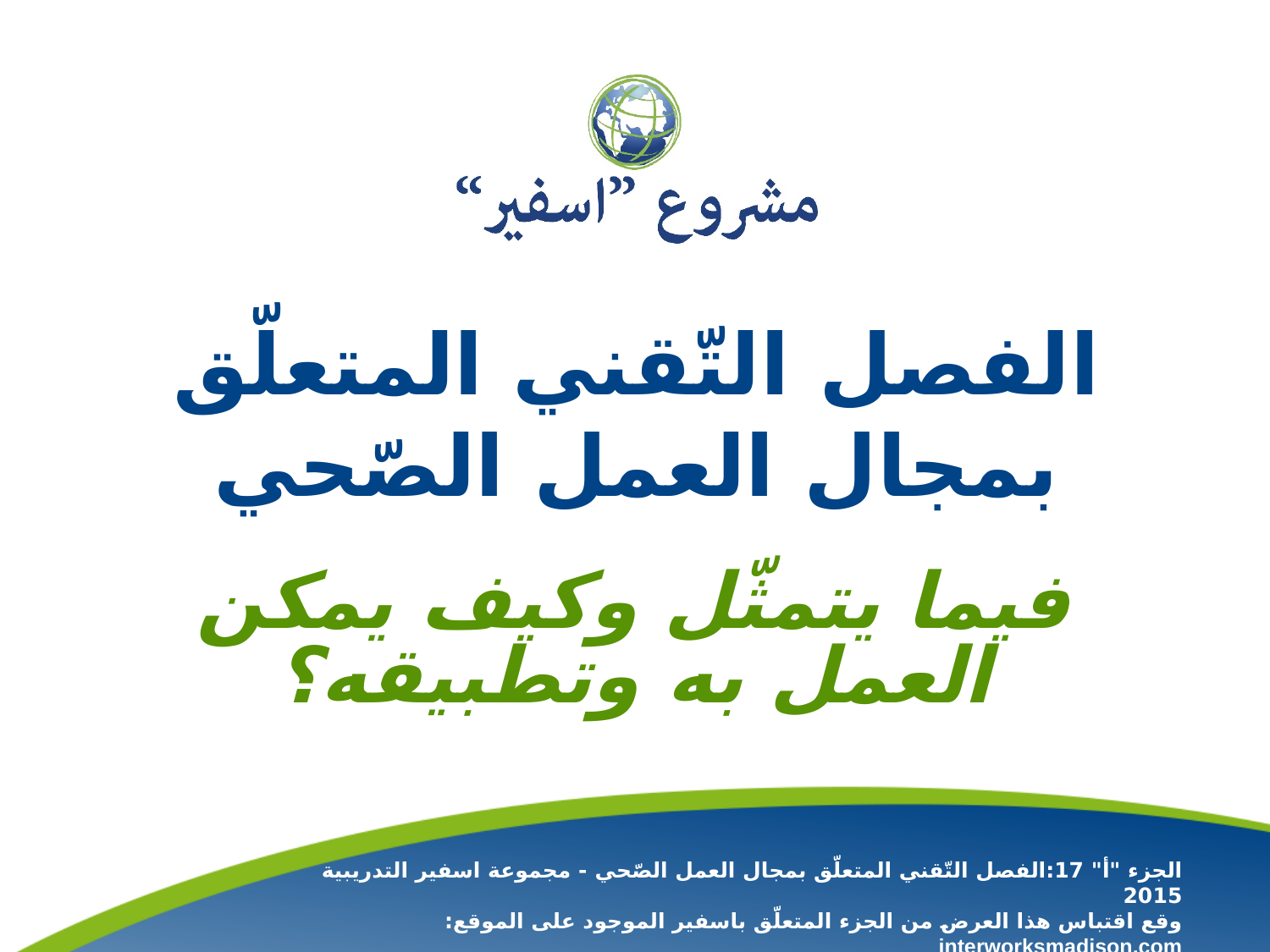

# الفصل التّقني المتعلّق بمجال العمل الصّحي
فيما يتمثّل وكيف يمكن العمل به وتطبيقه؟
الجزء "أ" 17:الفصل التّقني المتعلّق بمجال العمل الصّحي - مجموعة اسفير التدريبية 2015
وقع اقتباس هذا العرض من الجزء المتعلّق باسفير الموجود على الموقع: interworksmadison.com